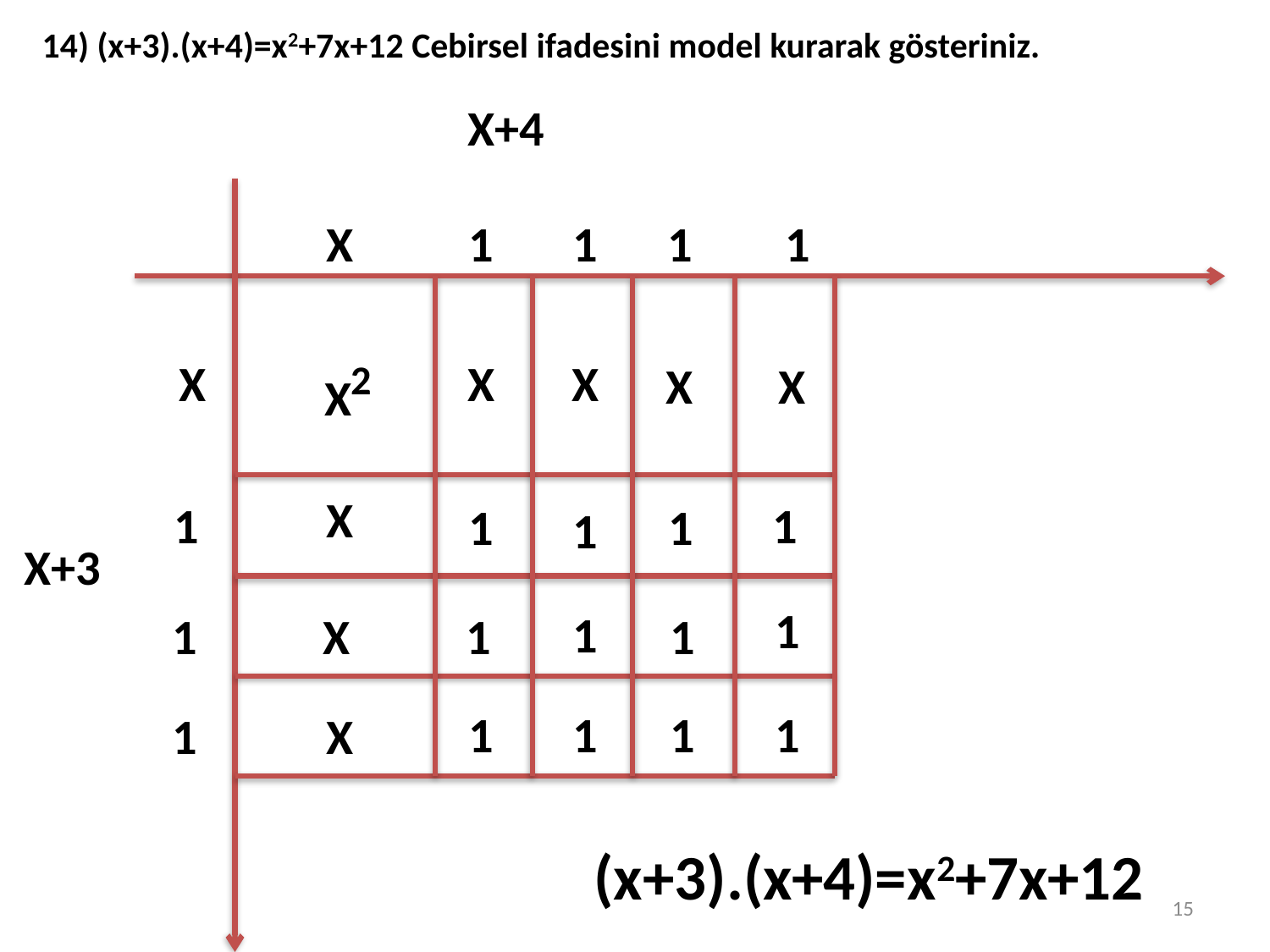

14) (x+3).(x+4)=x2+7x+12 Cebirsel ifadesini model kurarak gösteriniz.
X+4
X
1
1
1
1
X2
X
X
X
X
X
X
1
1
1
1
1
X+3
1
1
1
X
1
1
1
1
1
1
1
X
(x+3).(x+4)=x2+7x+12
15